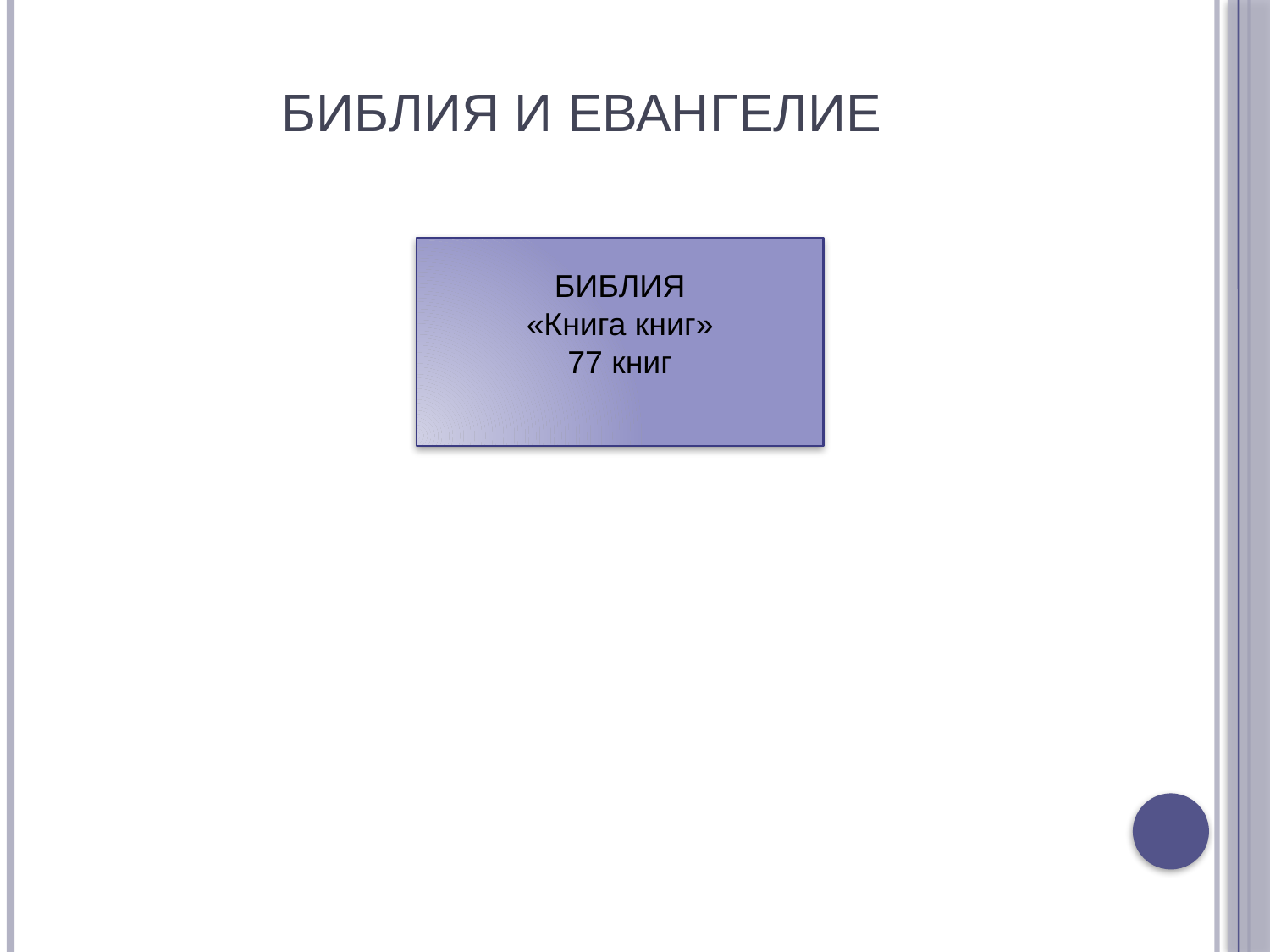

# Библия и Евангелие

БИБЛИЯ
«Книга книг»
77 книг